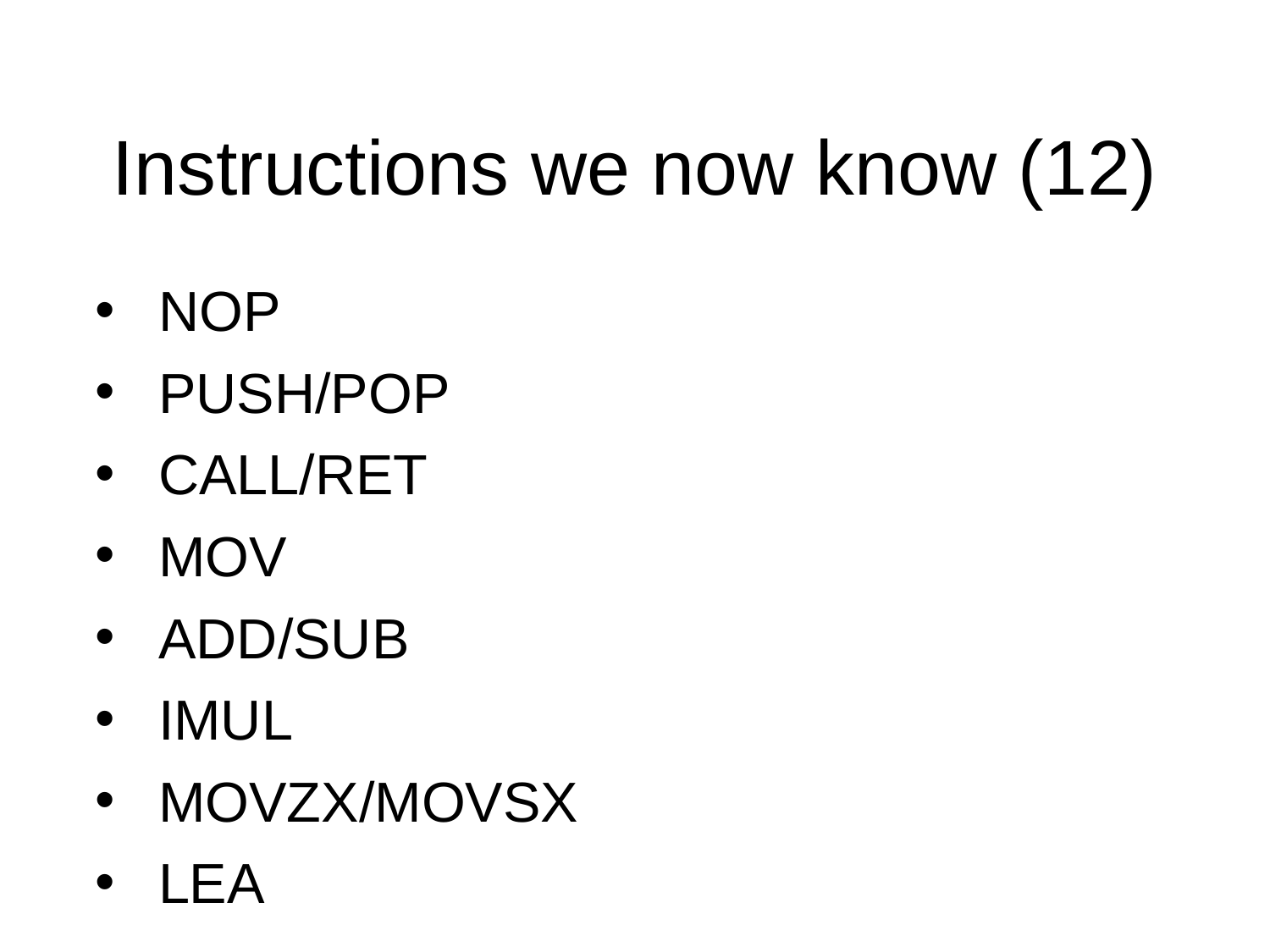

Instructions we now know (12)
NOP
PUSH/POP
CALL/RET
MOV
ADD/SUB
IMUL
MOVZX/MOVSX
LEA